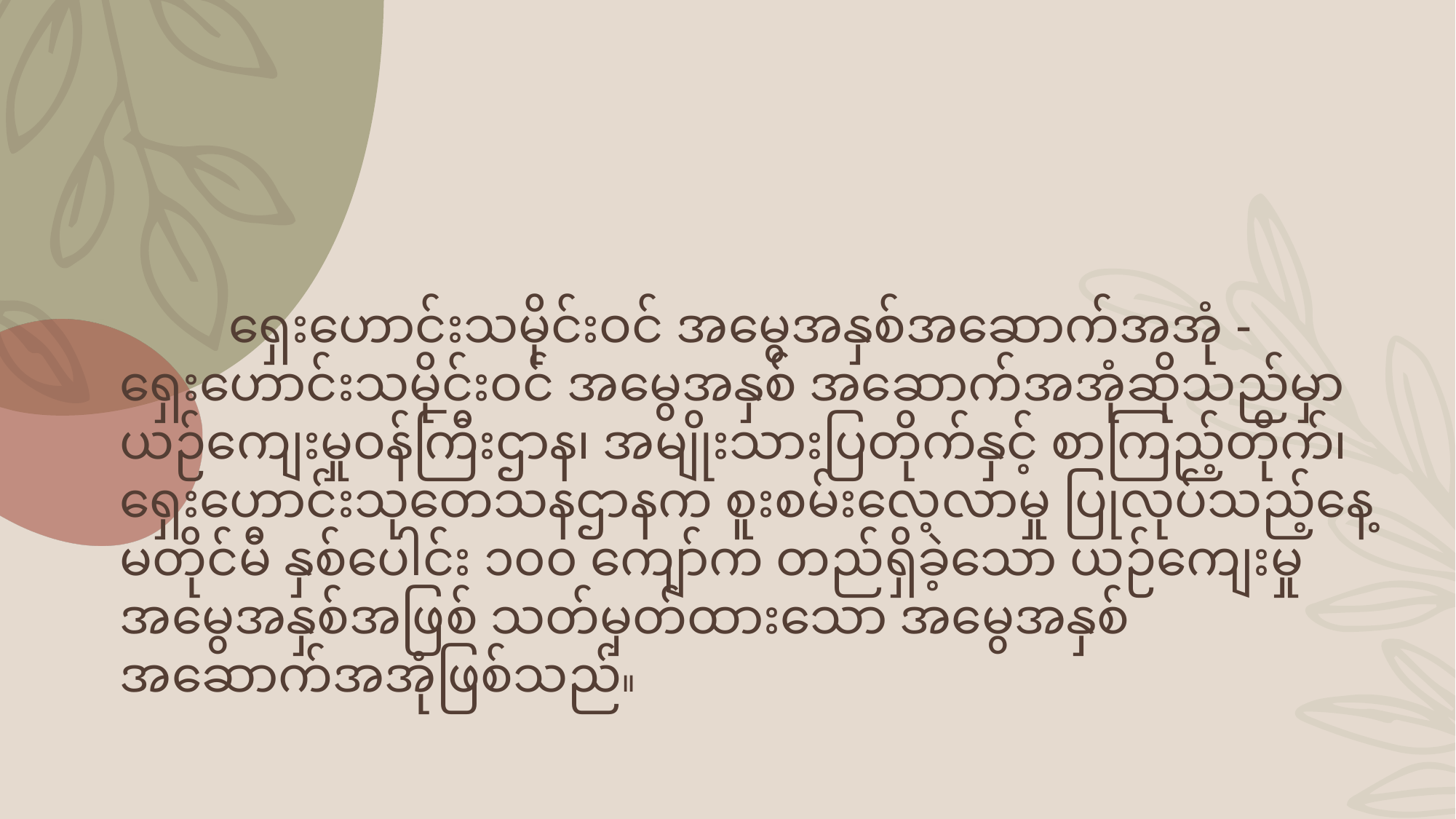

#
	ရှေးဟောင်းသမိုင်းဝင် အမွေအနှစ်အဆောက်အအုံ - ရှေးဟောင်းသမိုင်းဝင် အမွေအနှစ် အဆောက်အအုံဆိုသည်မှာ ယဉ်ကျေးမှုဝန်ကြီးဌာန၊ အမျိုးသားပြတိုက်နှင့် စာကြည့်တိုက်၊ ရှေးဟောင်းသုတေသနဌာနက စူးစမ်းလေ့လာမှု ပြုလုပ်သည့်နေ့မတိုင်မီ နှစ်ပေါင်း ၁၀၀ ကျော်က တည်ရှိခဲ့သော ယဉ်ကျေးမှုအမွေအနှစ်အဖြစ် သတ်မှတ်ထားသော အမွေအနှစ်   အဆောက်အအုံဖြစ်သည်။